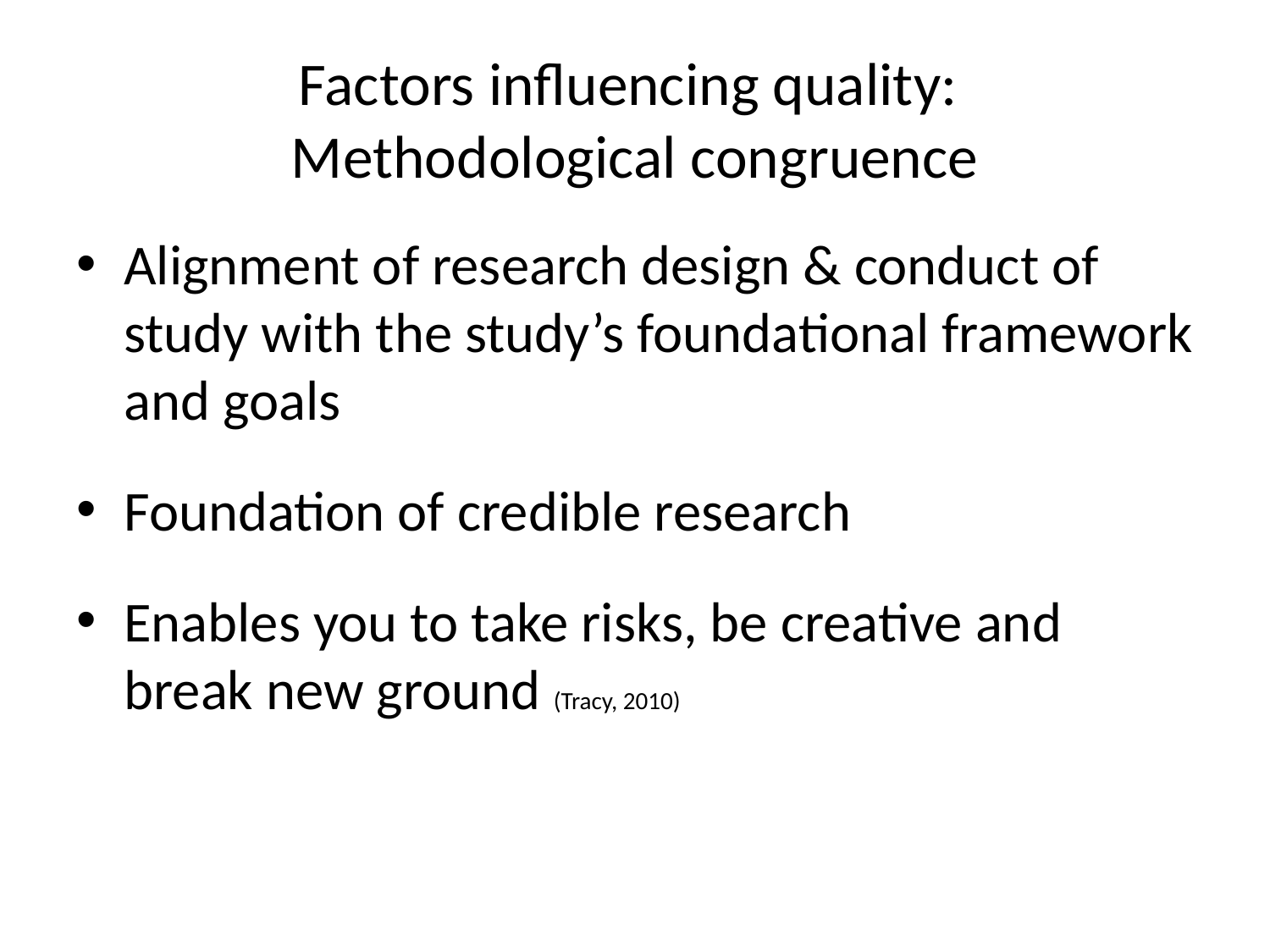

# Factors influencing quality: Methodological congruence
Alignment of research design & conduct of study with the study’s foundational framework and goals
Foundation of credible research
Enables you to take risks, be creative and break new ground (Tracy, 2010)